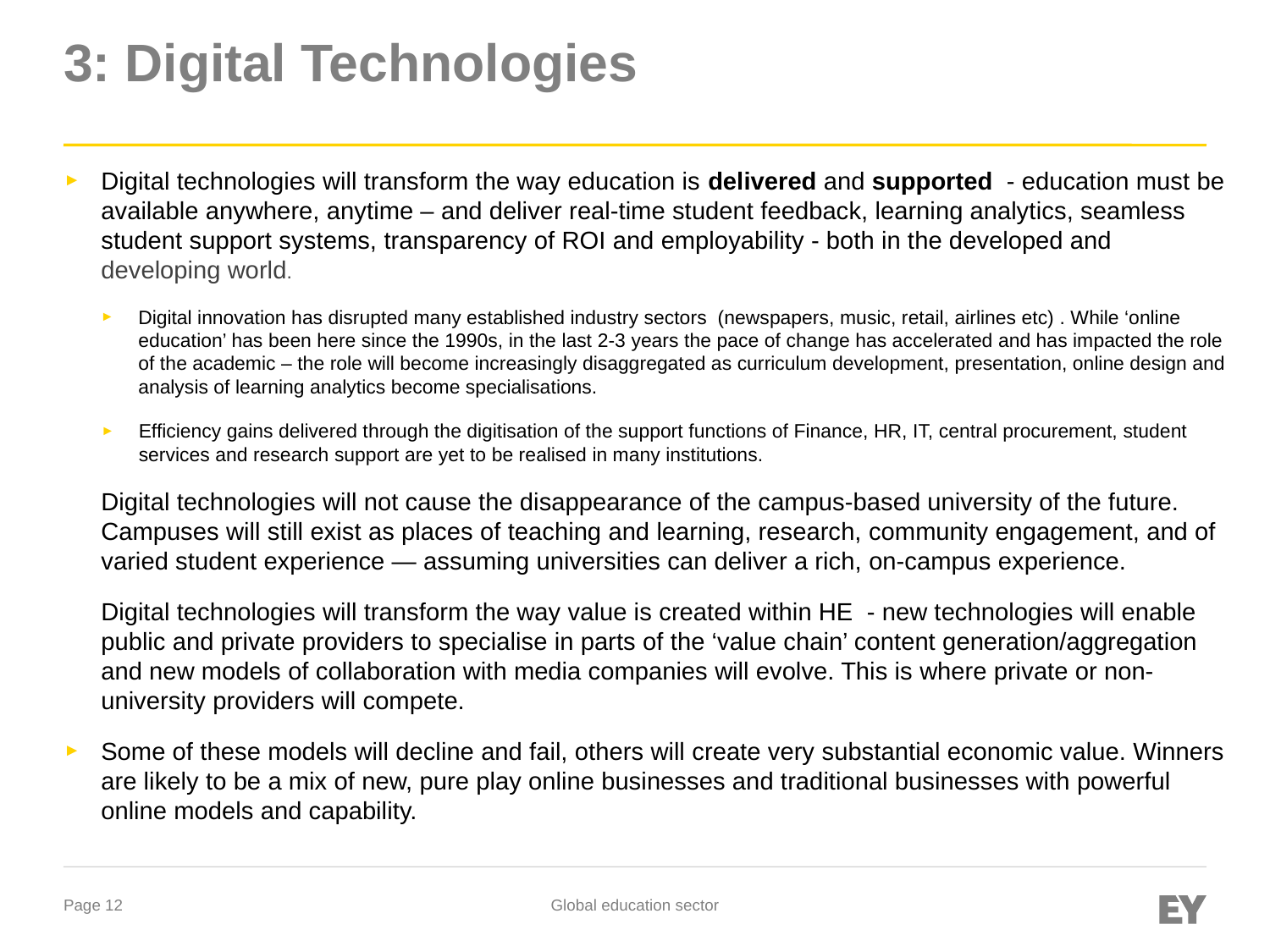

# 3: Digital Technologies
Digital technologies will transform the way education is delivered and supported  - education must be available anywhere, anytime – and deliver real-time student feedback, learning analytics, seamless student support systems, transparency of ROI and employability - both in the developed and developing world.
Digital innovation has disrupted many established industry sectors  (newspapers, music, retail, airlines etc) . While ‘online education’ has been here since the 1990s, in the last 2-3 years the pace of change has accelerated and has impacted the role of the academic – the role will become increasingly disaggregated as curriculum development, presentation, online design and analysis of learning analytics become specialisations.
Efficiency gains delivered through the digitisation of the support functions of Finance, HR, IT, central procurement, student services and research support are yet to be realised in many institutions.
Digital technologies will not cause the disappearance of the campus-based university of the future. Campuses will still exist as places of teaching and learning, research, community engagement, and of varied student experience — assuming universities can deliver a rich, on-campus experience.
Digital technologies will transform the way value is created within HE  - new technologies will enable public and private providers to specialise in parts of the ‘value chain’ content generation/aggregation and new models of collaboration with media companies will evolve. This is where private or non-university providers will compete.
Some of these models will decline and fail, others will create very substantial economic value. Winners are likely to be a mix of new, pure play online businesses and traditional businesses with powerful online models and capability.